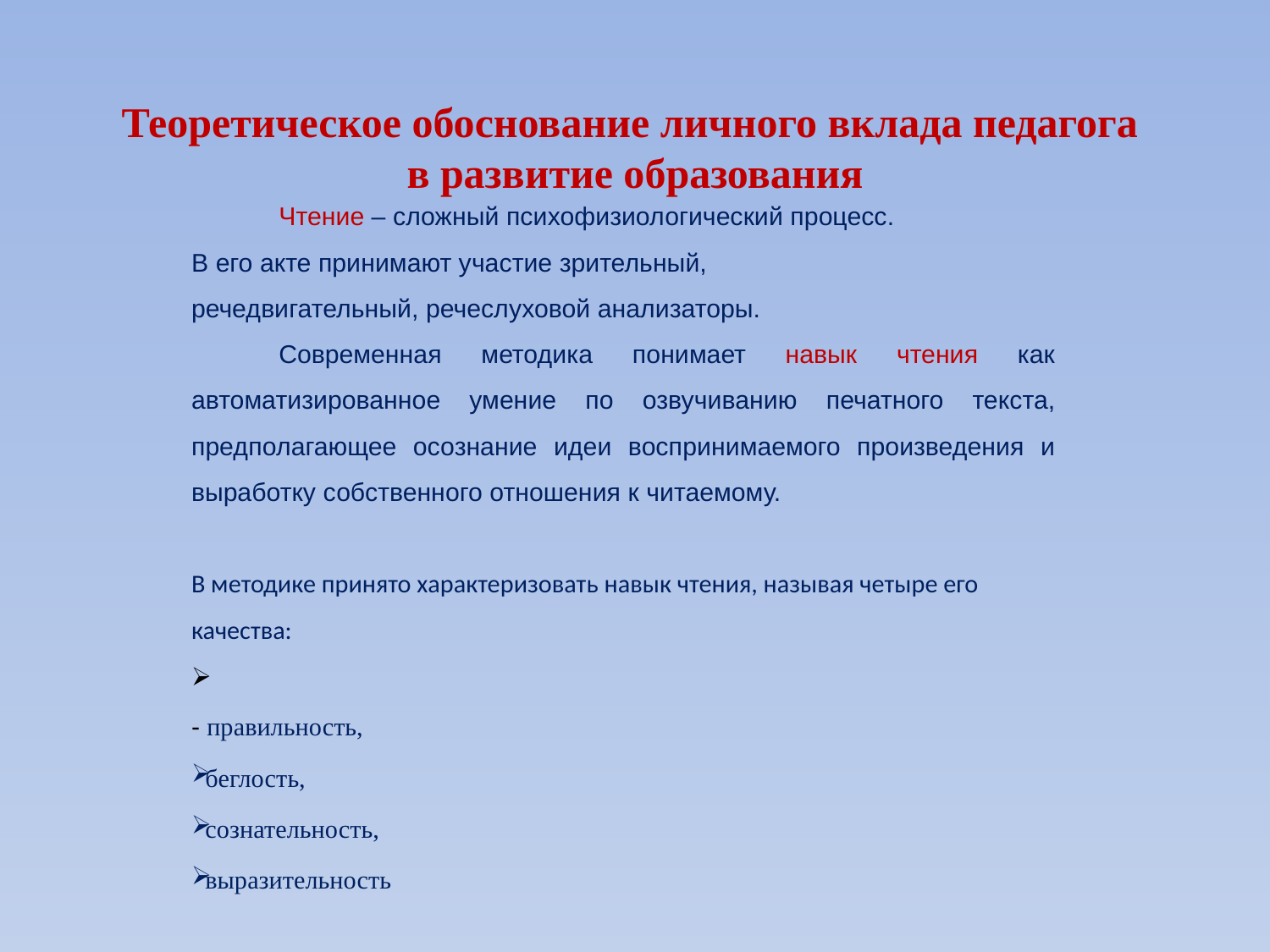

# Теоретическое обоснование личного вклада педагога  в развитие образования
	Чтение – сложный психофизиологический процесс.
В его акте принимают участие зрительный,
речедвигательный, речеслуховой анализаторы.
	Современная методика понимает навык чтения как автоматизированное умение по озвучиванию печатного текста, предполагающее осознание идеи воспринимаемого произведения и выработку собственного отношения к читаемому.

В методике принято характеризовать навык чтения, называя четыре его качества:
- правильность,
беглость,
сознательность,
выразительность